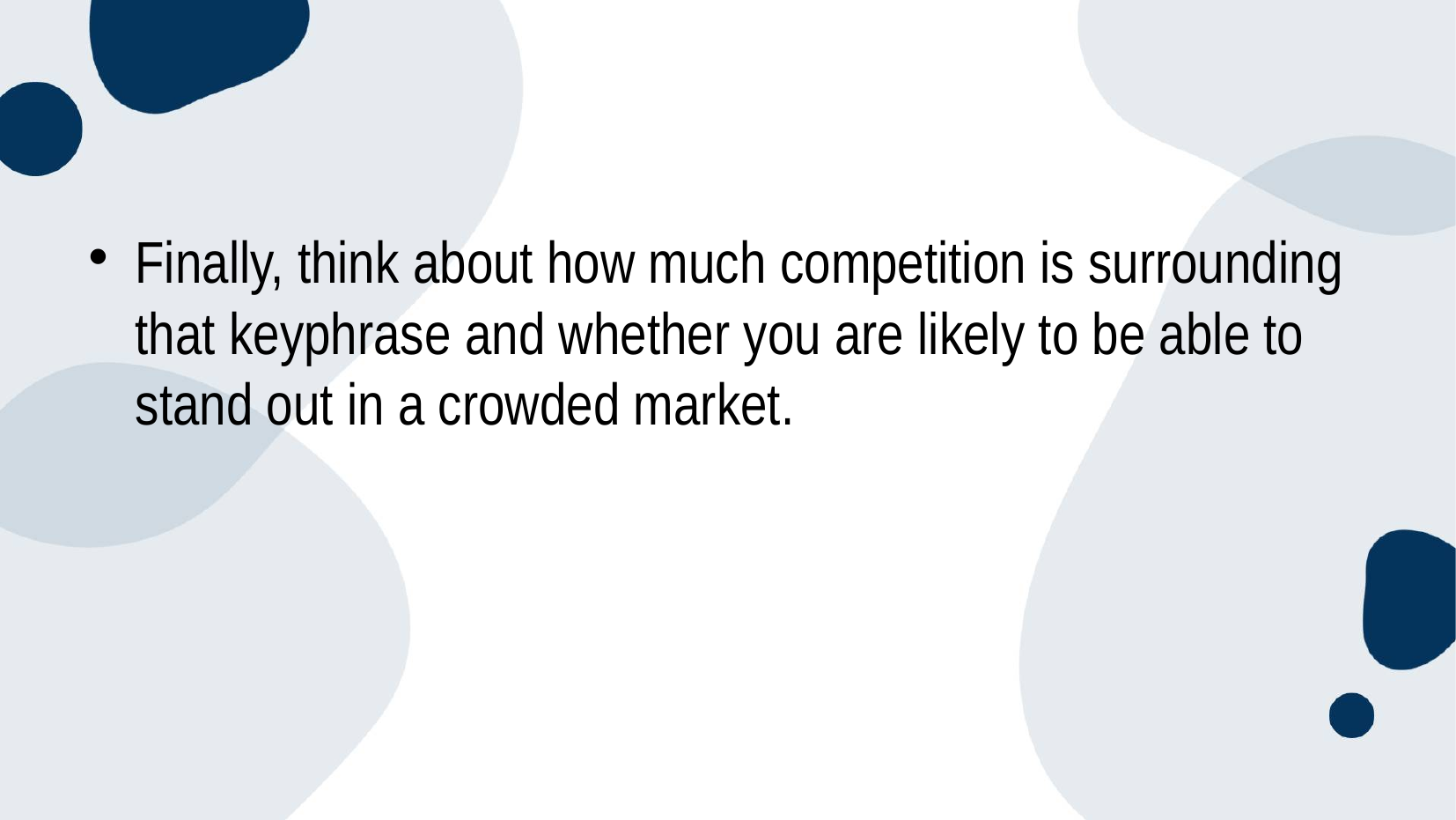

Finally, think about how much competition is surrounding that keyphrase and whether you are likely to be able to stand out in a crowded market.